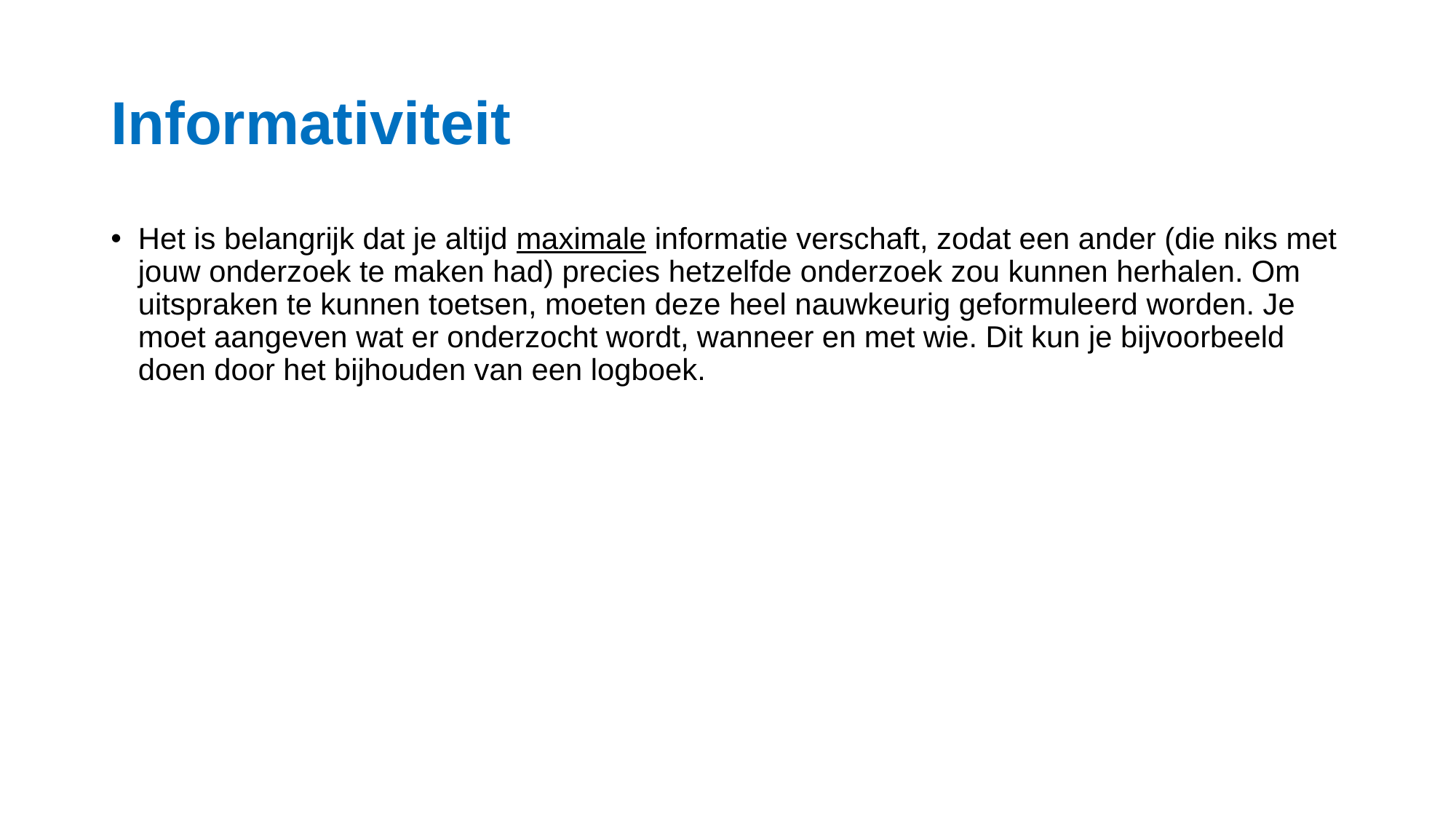

# Informativiteit
Het is belangrijk dat je altijd maximale informatie verschaft, zodat een ander (die niks met jouw onderzoek te maken had) precies hetzelfde onderzoek zou kunnen herhalen. Om uitspraken te kunnen toetsen, moeten deze heel nauwkeurig geformuleerd worden. Je moet aangeven wat er onderzocht wordt, wanneer en met wie. Dit kun je bijvoorbeeld doen door het bijhouden van een logboek.